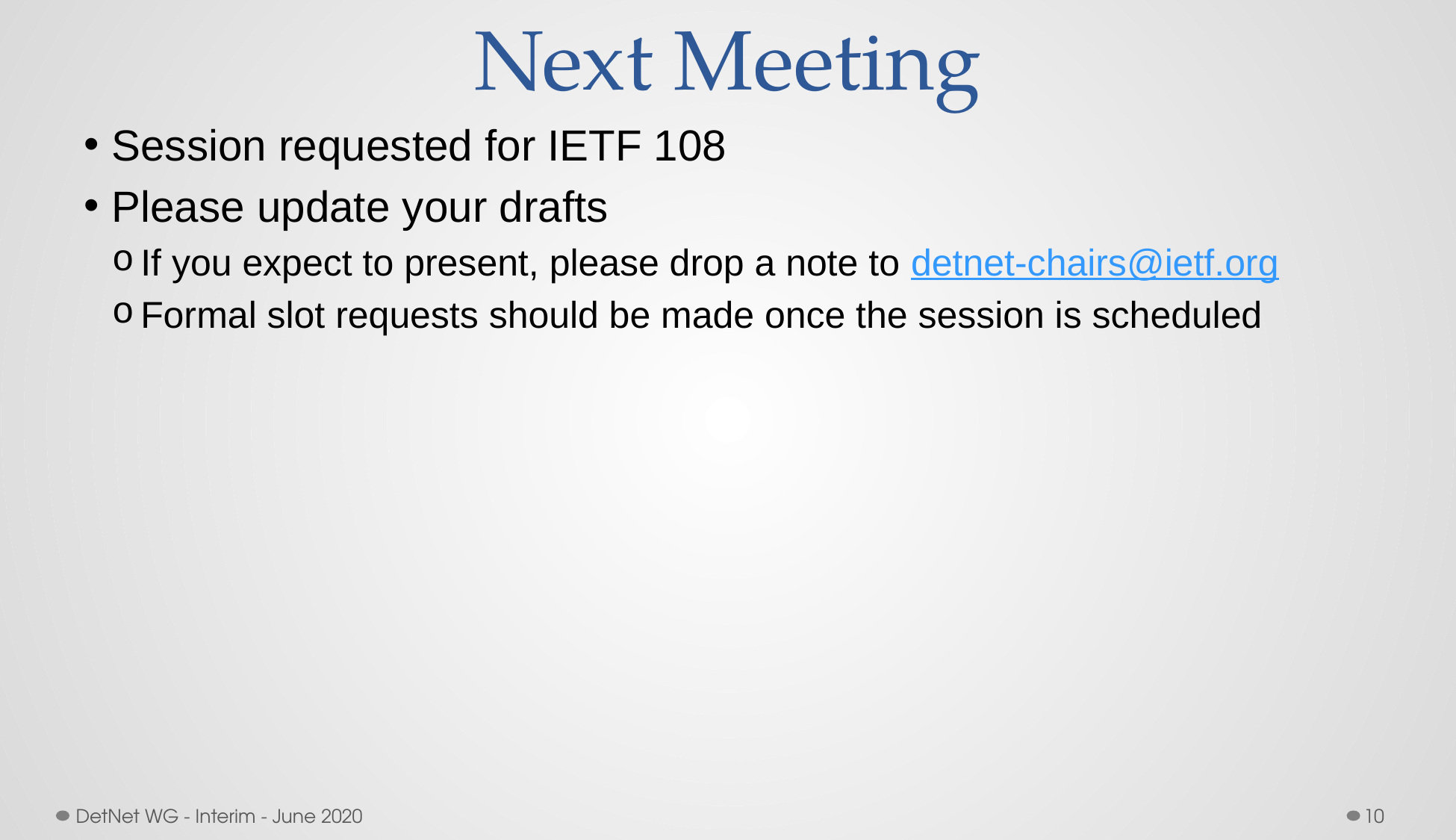

# Next Meeting
Session requested for IETF 108
Please update your drafts
If you expect to present, please drop a note to detnet-chairs@ietf.org
Formal slot requests should be made once the session is scheduled
DetNet WG - Interim - June 2020
10